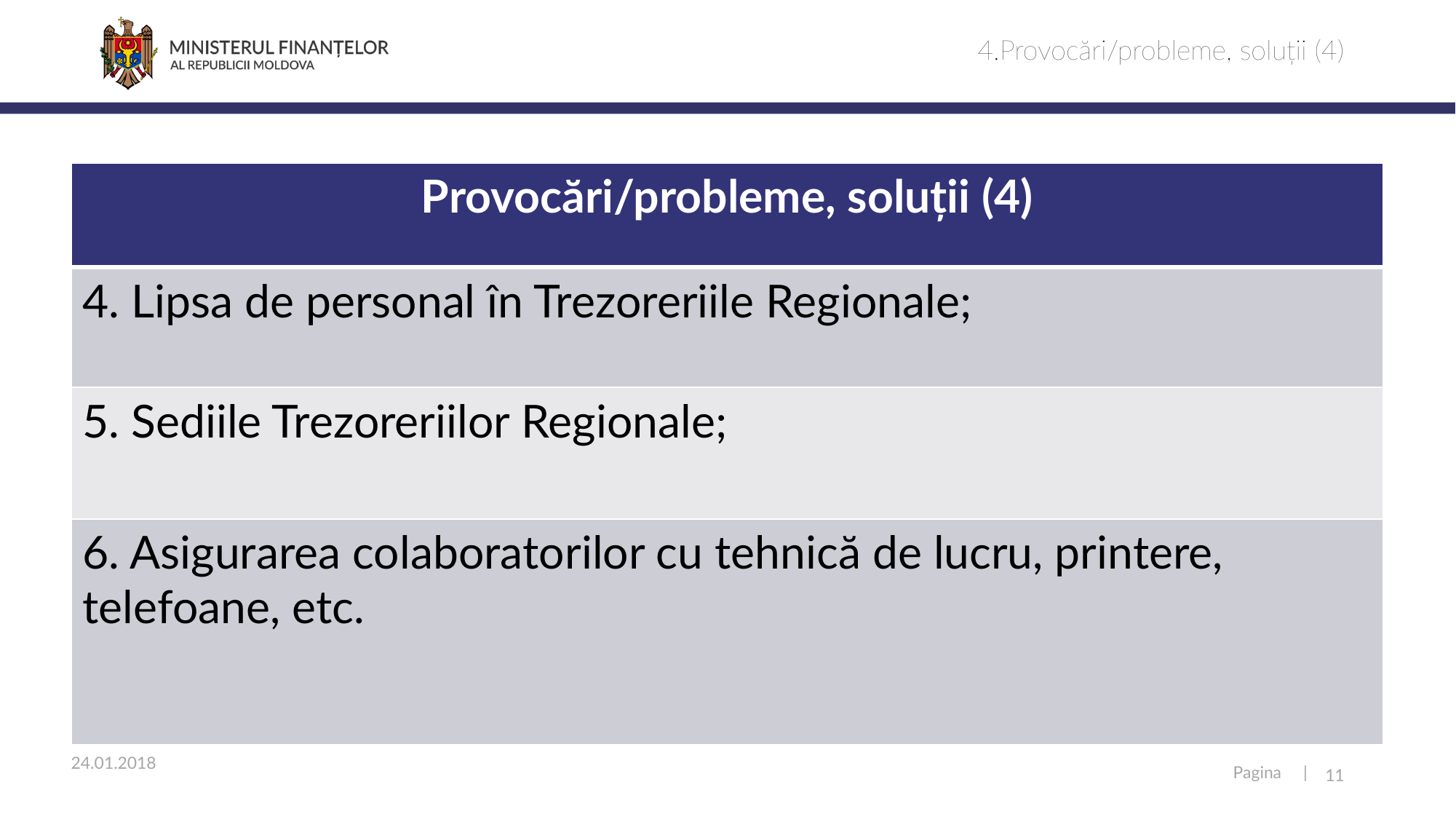

4.Provocări/probleme, soluții (4)
| Provocări/probleme, soluții (4) |
| --- |
| 4. Lipsa de personal în Trezoreriile Regionale; |
| 5. Sediile Trezoreriilor Regionale; |
| 6. Asigurarea colaboratorilor cu tehnică de lucru, printere, telefoane, etc. |
24.01.2018

11